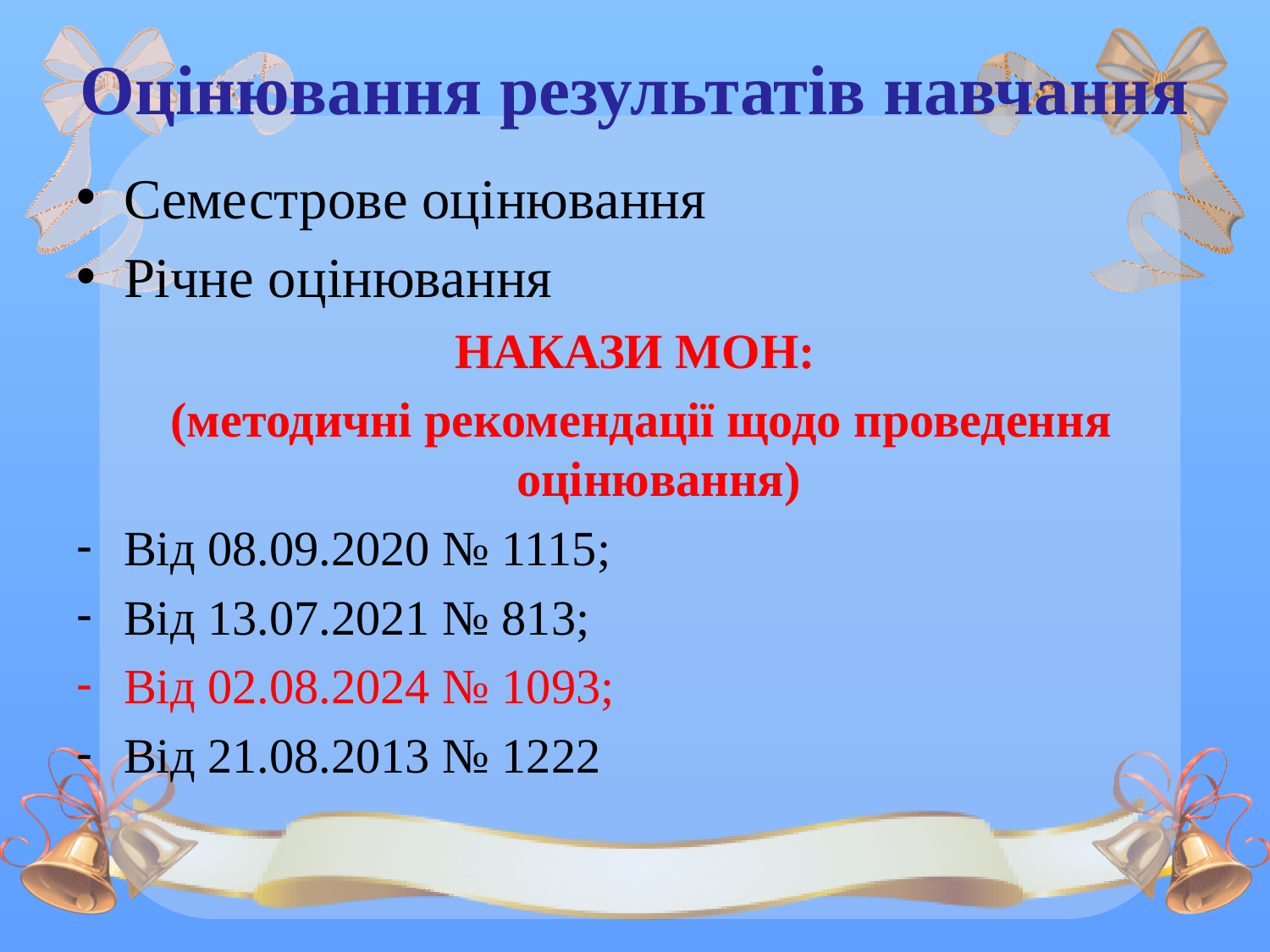

# Оцінювання результатів навчання
Семестрове оцінювання
Річне оцінювання
НАКАЗИ МОН:
 (методичні рекомендації щодо проведення оцінювання)
Від 08.09.2020 № 1115;
Від 13.07.2021 № 813;
Від 02.08.2024 № 1093;
Від 21.08.2013 № 1222